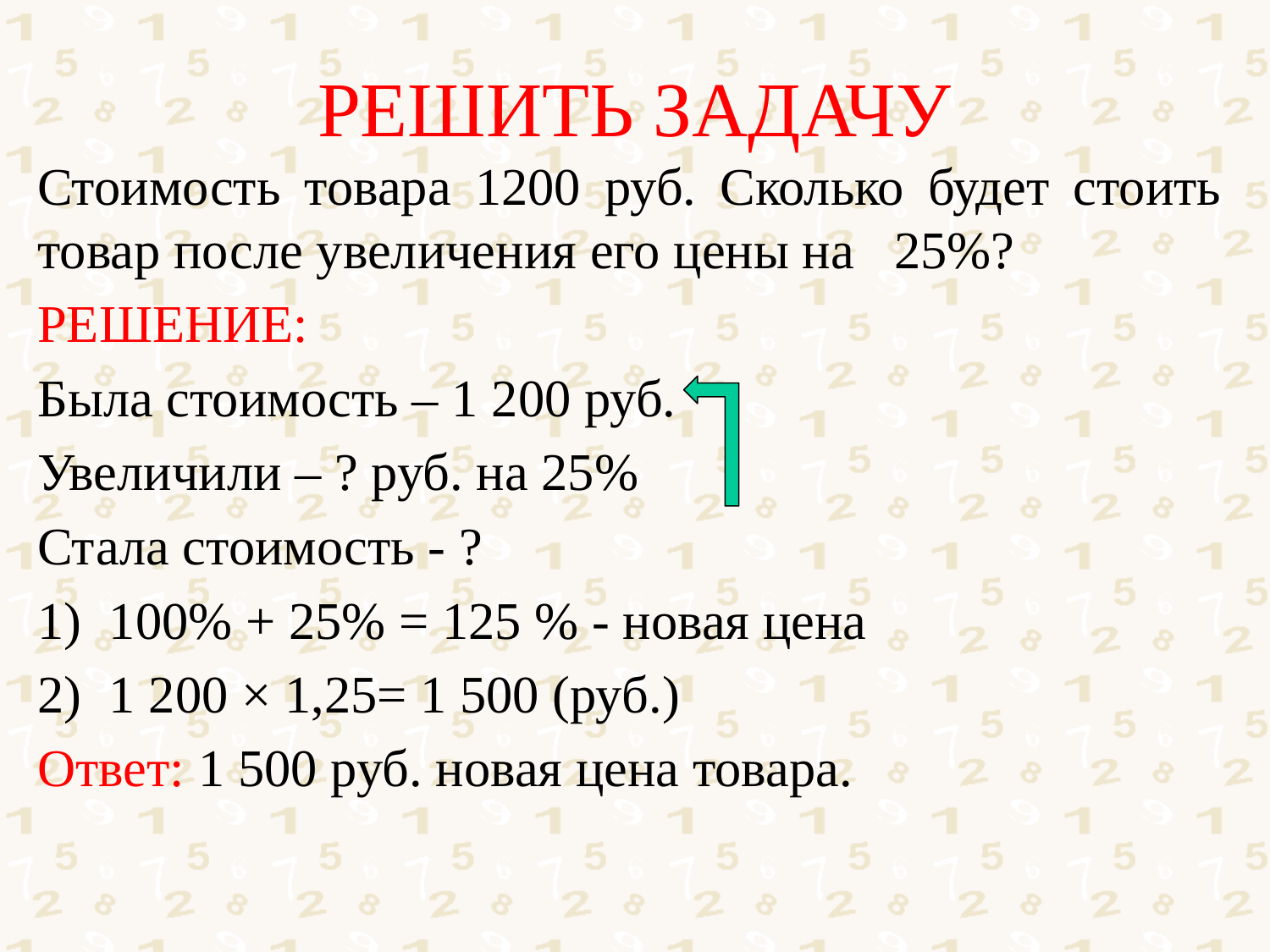

# РЕШИТЬ ЗАДАЧУ
Стоимость товара 1200 руб. Сколько будет стоить товар после увеличения его цены на   25%?
РЕШЕНИЕ:
Была стоимость – 1 200 руб.
Увеличили – ? руб. на 25%
Стала стоимость - ?
100% + 25% = 125 % - новая цена
1 200 × 1,25= 1 500 (руб.)
Ответ: 1 500 руб. новая цена товара.